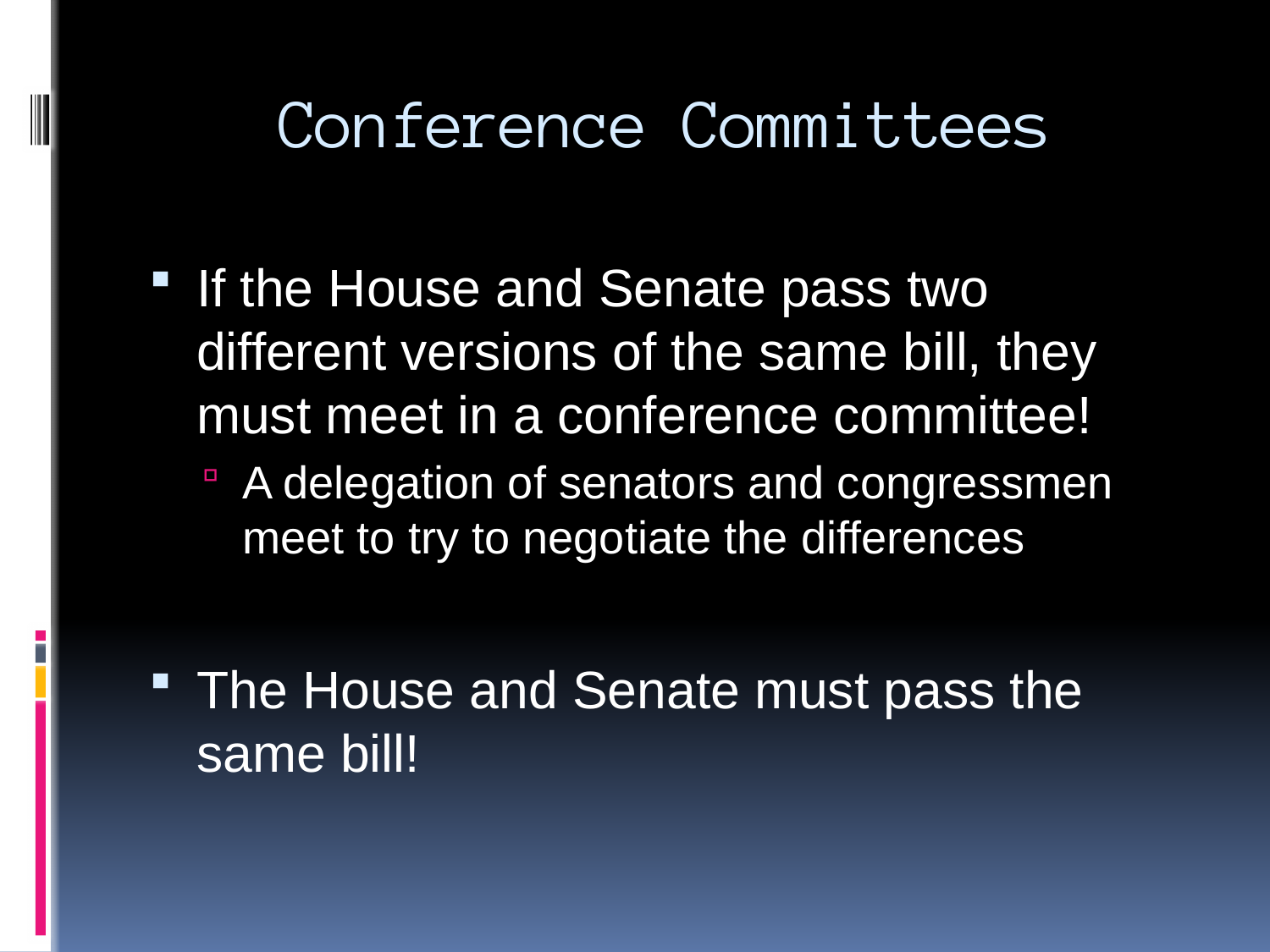

# Conference Committees
If the House and Senate pass two different versions of the same bill, they must meet in a conference committee!
A delegation of senators and congressmen meet to try to negotiate the differences

The House and Senate must pass the same bill!